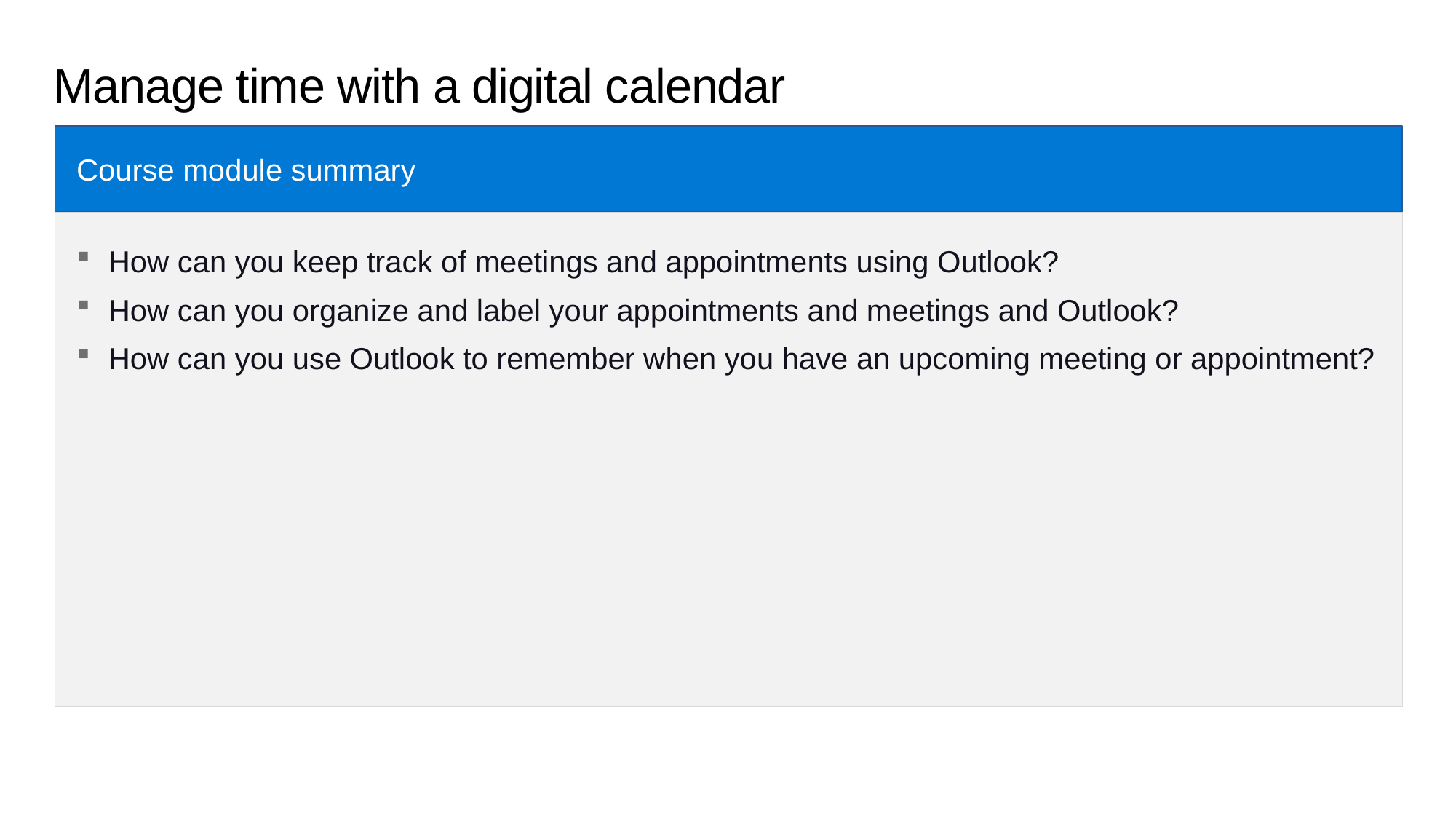

Manage time with a digital calendar
Course module summary
How can you keep track of meetings and appointments using Outlook?
How can you organize and label your appointments and meetings and Outlook?
How can you use Outlook to remember when you have an upcoming meeting or appointment?